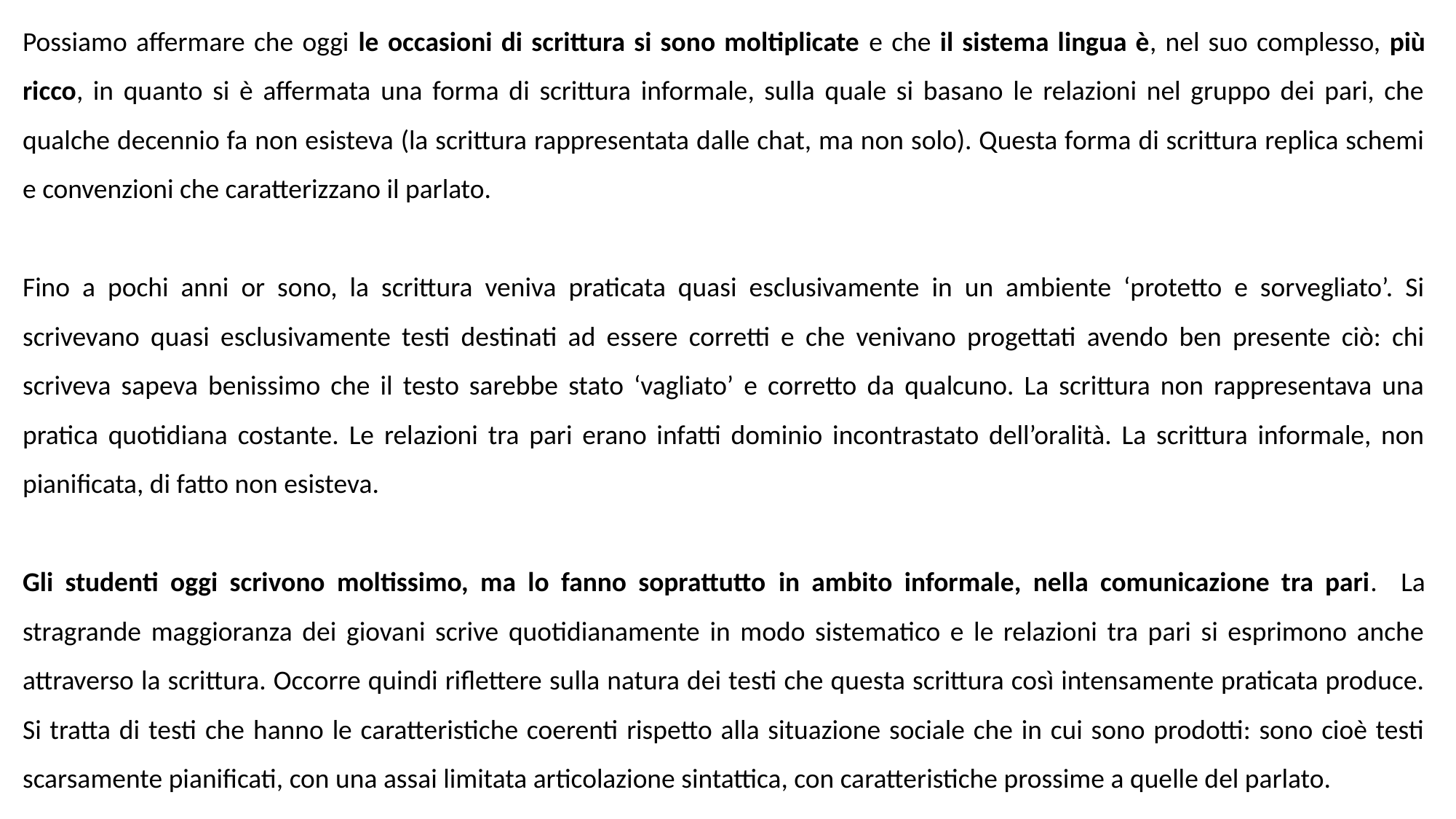

Possiamo affermare che oggi le occasioni di scrittura si sono moltiplicate e che il sistema lingua è, nel suo complesso, più ricco, in quanto si è affermata una forma di scrittura informale, sulla quale si basano le relazioni nel gruppo dei pari, che qualche decennio fa non esisteva (la scrittura rappresentata dalle chat, ma non solo). Questa forma di scrittura replica schemi e convenzioni che caratterizzano il parlato.

Fino a pochi anni or sono, la scrittura veniva praticata quasi esclusivamente in un ambiente ‘protetto e sorvegliato’. Si scrivevano quasi esclusivamente testi destinati ad essere corretti e che venivano progettati avendo ben presente ciò: chi scriveva sapeva benissimo che il testo sarebbe stato ‘vagliato’ e corretto da qualcuno. La scrittura non rappresentava una pratica quotidiana costante. Le relazioni tra pari erano infatti dominio incontrastato dell’oralità. La scrittura informale, non pianificata, di fatto non esisteva.

Gli studenti oggi scrivono moltissimo, ma lo fanno soprattutto in ambito informale, nella comunicazione tra pari.  La stragrande maggioranza dei giovani scrive quotidianamente in modo sistematico e le relazioni tra pari si esprimono anche attraverso la scrittura. Occorre quindi riflettere sulla natura dei testi che questa scrittura così intensamente praticata produce. Si tratta di testi che hanno le caratteristiche coerenti rispetto alla situazione sociale che in cui sono prodotti: sono cioè testi scarsamente pianificati, con una assai limitata articolazione sintattica, con caratteristiche prossime a quelle del parlato.